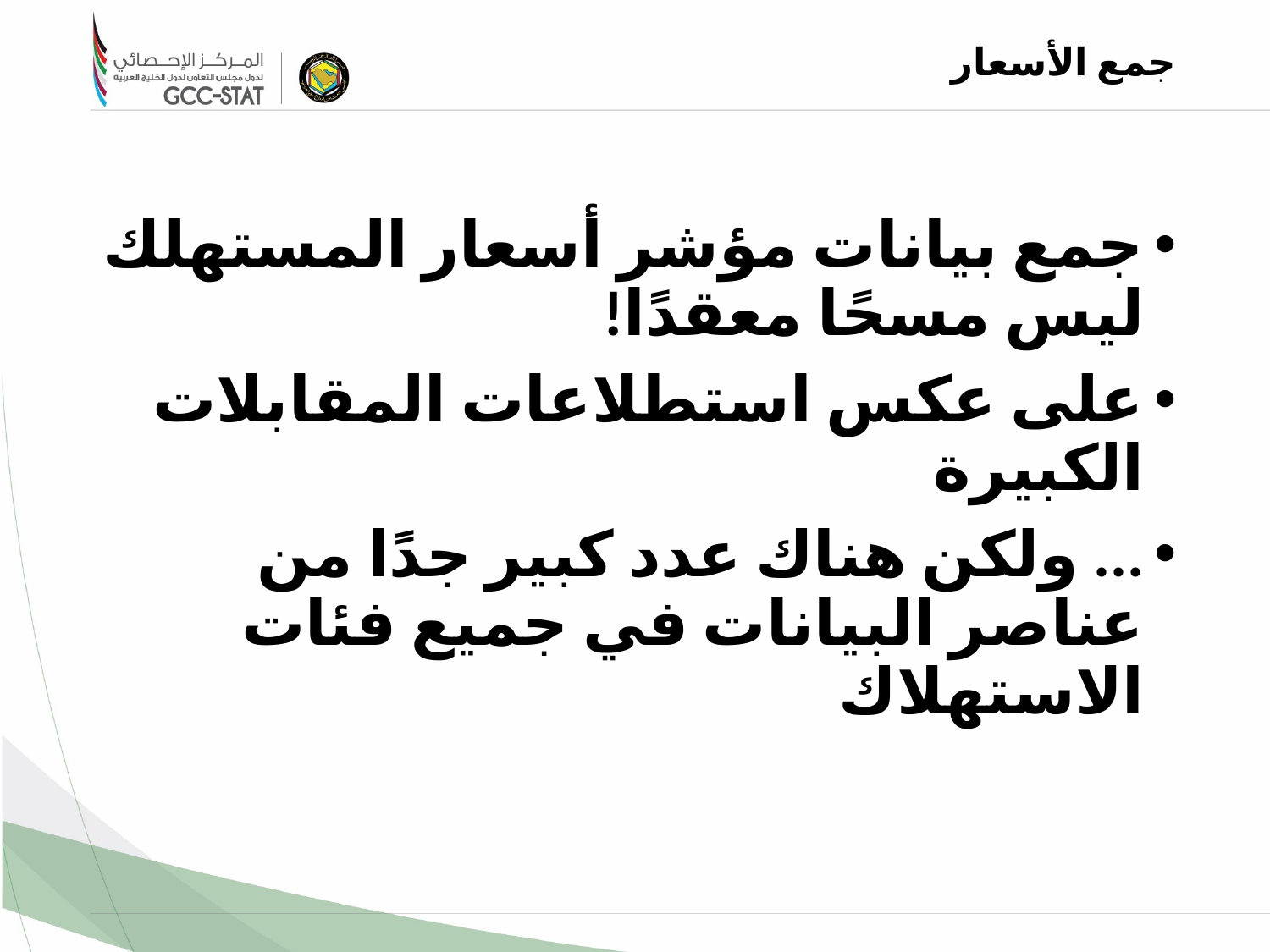

جمع الأسعار
جمع بيانات مؤشر أسعار المستهلك ليس مسحًا معقدًا!
على عكس استطلاعات المقابلات الكبيرة
... ولكن هناك عدد كبير جدًا من عناصر البيانات في جميع فئات الاستهلاك